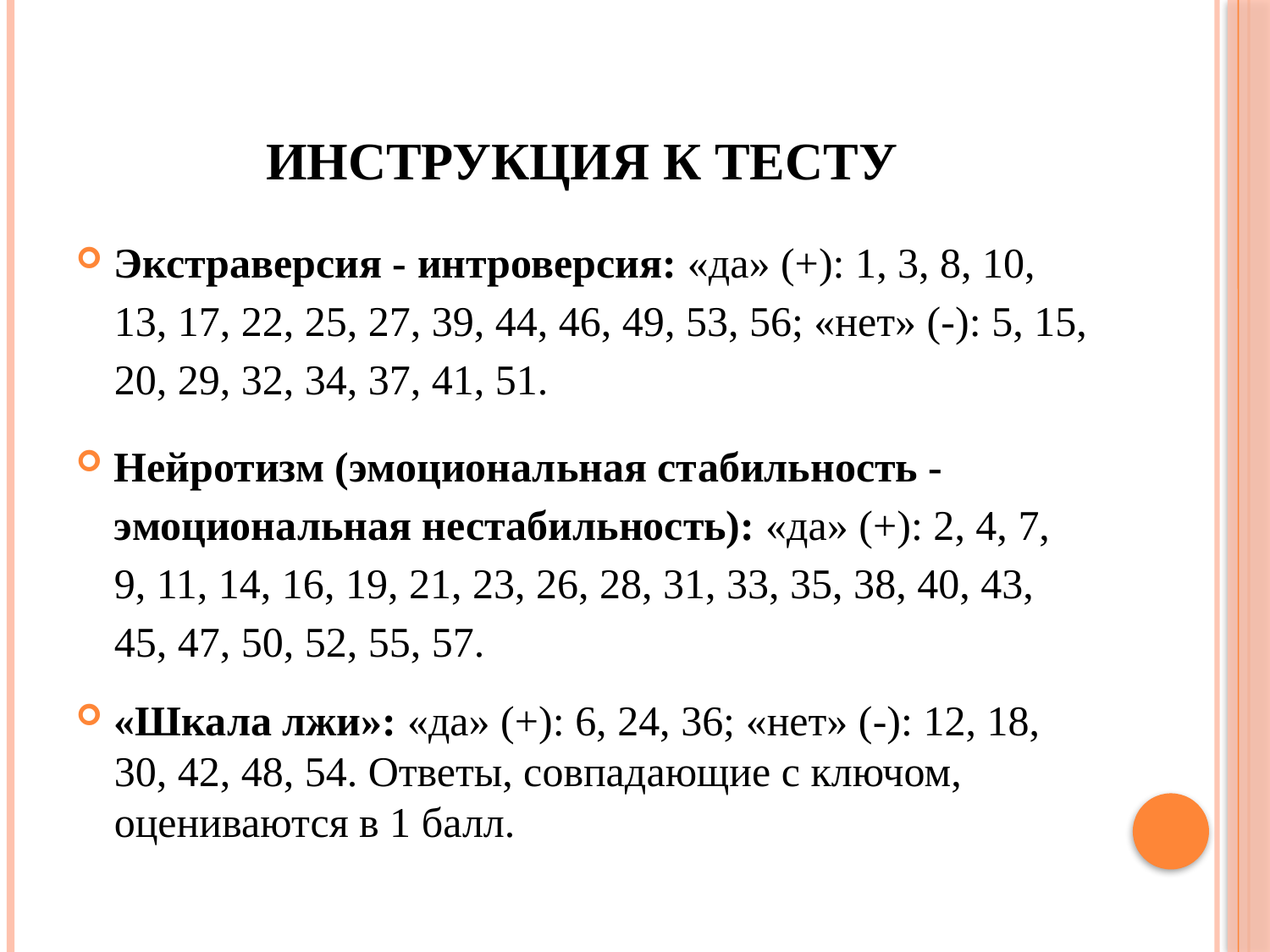

# Инструкция к тесту
Экстраверсия - интроверсия: «да» (+): 1, 3, 8, 10, 13, 17, 22, 25, 27, 39, 44, 46, 49, 53, 56; «нет» (-): 5, 15, 20, 29, 32, 34, 37, 41, 51.
Нейротизм (эмоциональная стабильность - эмоциональная нестабильность): «да» (+): 2, 4, 7, 9, 11, 14, 16, 19, 21, 23, 26, 28, 31, 33, 35, 38, 40, 43, 45, 47, 50, 52, 55, 57.
«Шкала лжи»: «да» (+): 6, 24, 36; «нет» (-): 12, 18, 30, 42, 48, 54. Ответы, совпадающие с ключом, оцениваются в 1 балл.